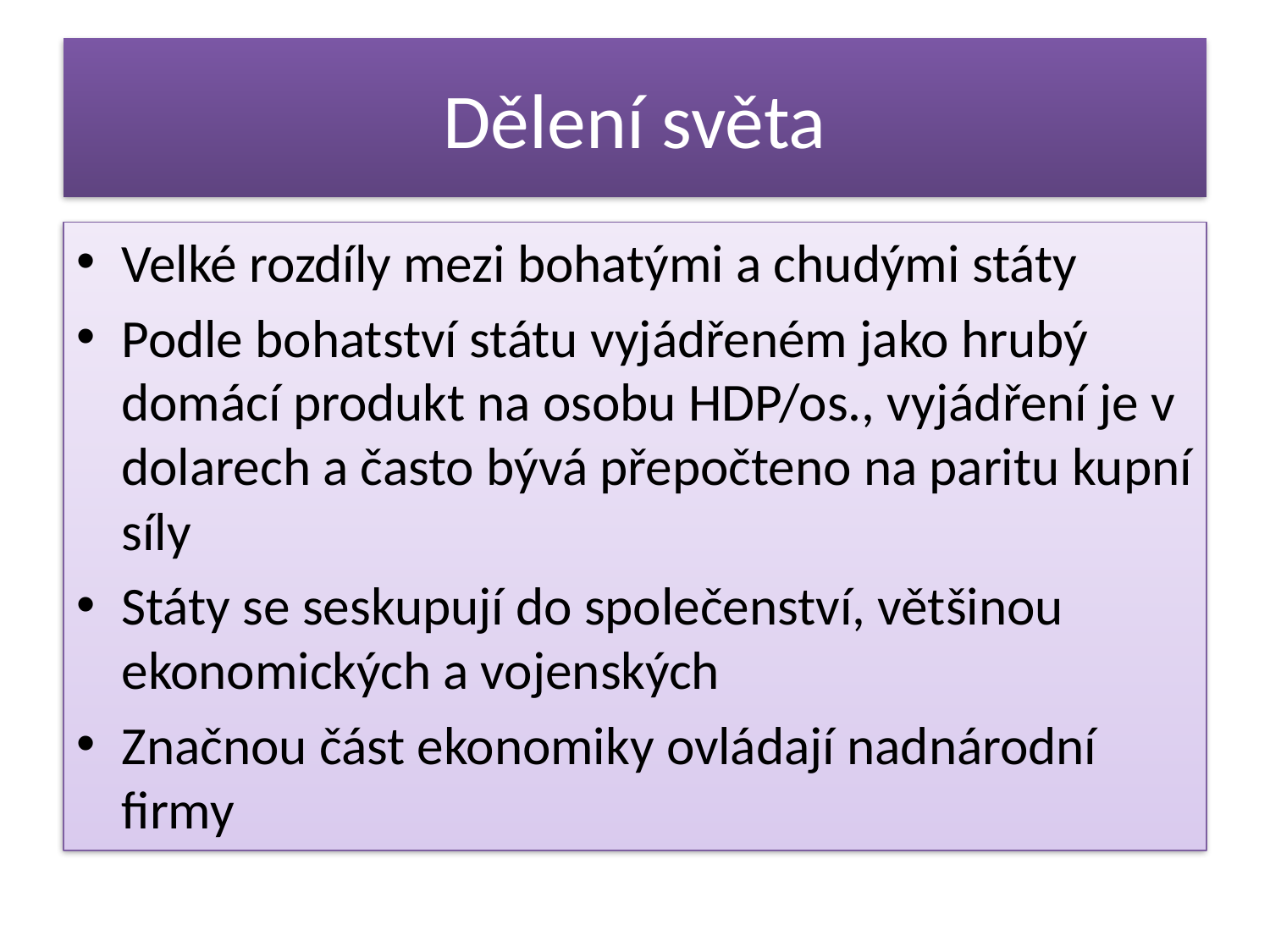

# Dělení světa
Velké rozdíly mezi bohatými a chudými státy
Podle bohatství státu vyjádřeném jako hrubý domácí produkt na osobu HDP/os., vyjádření je v dolarech a často bývá přepočteno na paritu kupní síly
Státy se seskupují do společenství, většinou ekonomických a vojenských
Značnou část ekonomiky ovládají nadnárodní firmy